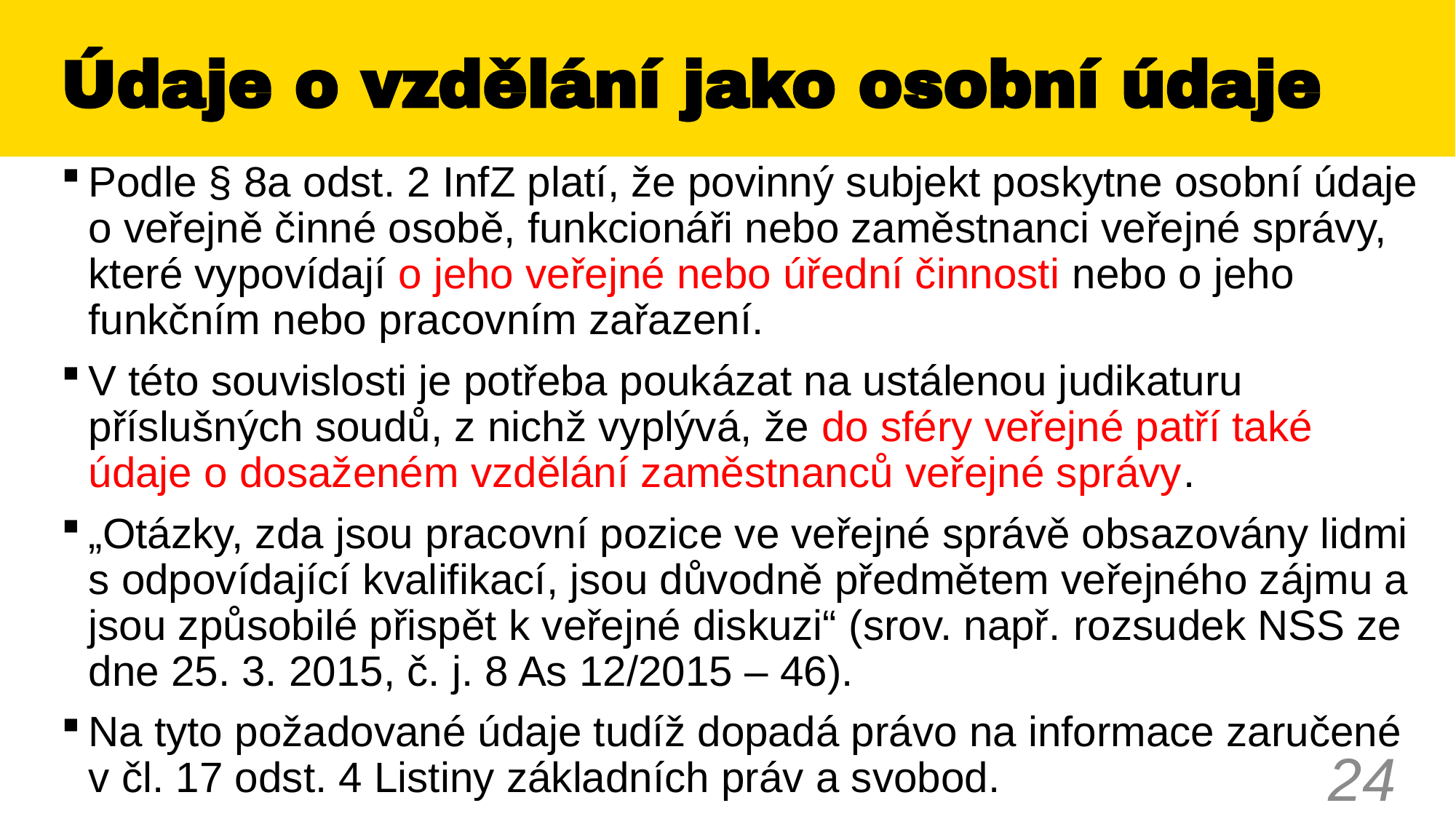

# Údaje o vzdělání jako osobní údaje
Podle § 8a odst. 2 InfZ platí, že povinný subjekt poskytne osobní údaje o veřejně činné osobě, funkcionáři nebo zaměstnanci veřejné správy, které vypovídají o jeho veřejné nebo úřední činnosti nebo o jeho funkčním nebo pracovním zařazení.
V této souvislosti je potřeba poukázat na ustálenou judikaturu příslušných soudů, z nichž vyplývá, že do sféry veřejné patří také údaje o dosaženém vzdělání zaměstnanců veřejné správy.
„Otázky, zda jsou pracovní pozice ve veřejné správě obsazovány lidmi s odpovídající kvalifikací, jsou důvodně předmětem veřejného zájmu a jsou způsobilé přispět k veřejné diskuzi“ (srov. např. rozsudek NSS ze dne 25. 3. 2015, č. j. 8 As 12/2015 – 46).
Na tyto požadované údaje tudíž dopadá právo na informace zaručené v čl. 17 odst. 4 Listiny základních práv a svobod.
24